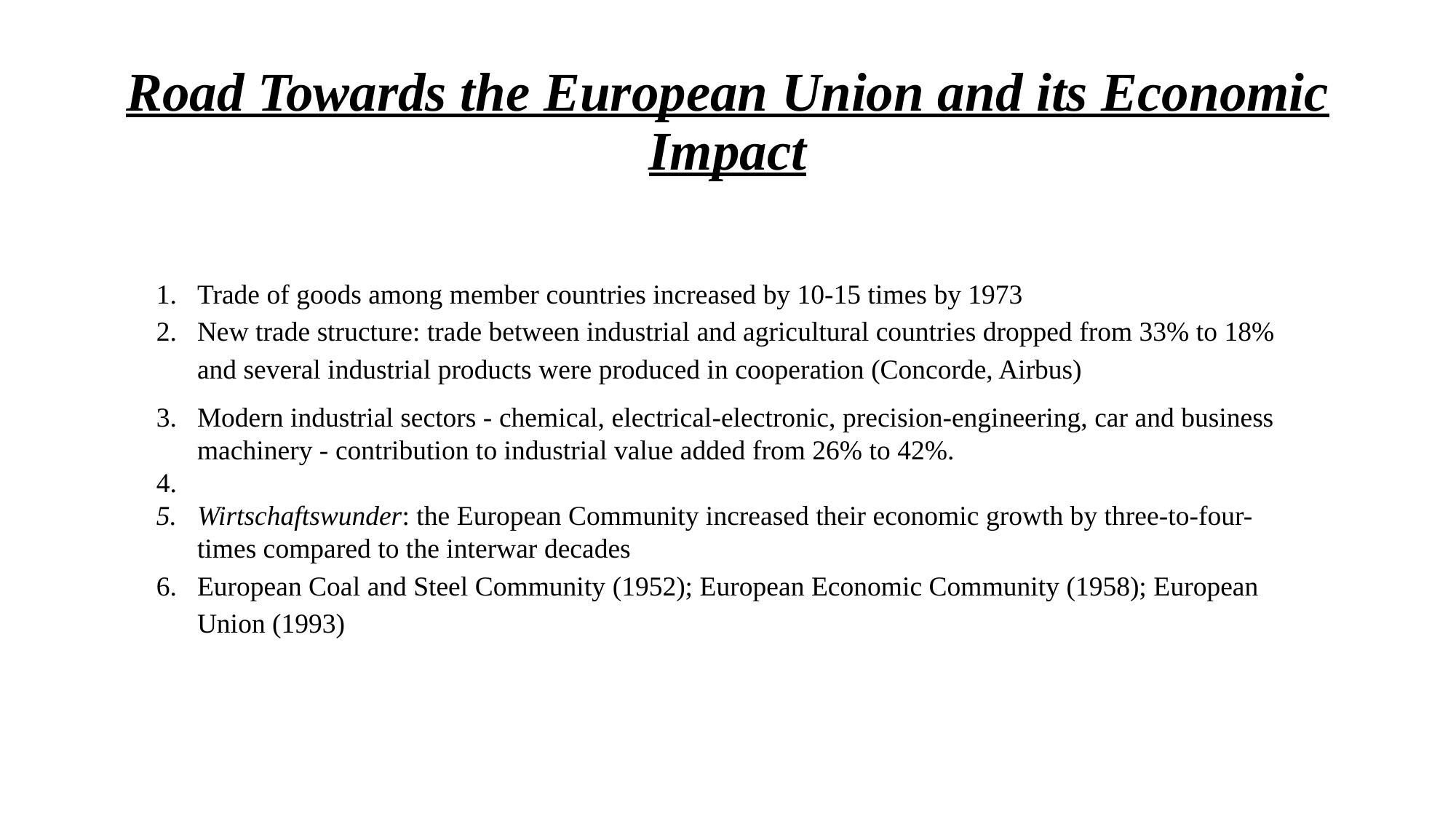

# Road Towards the European Union and its Economic Impact
Trade of goods among member countries increased by 10-15 times by 1973
New trade structure: trade between industrial and agricultural countries dropped from 33% to 18% and several industrial products were produced in cooperation (Concorde, Airbus)
Modern industrial sectors - chemical, electrical-electronic, precision-engineering, car and business machinery - contribution to industrial value added from 26% to 42%.

Wirtschaftswunder: the European Community increased their economic growth by three-to-four-times compared to the interwar decades
European Coal and Steel Community (1952); European Economic Community (1958); European Union (1993)